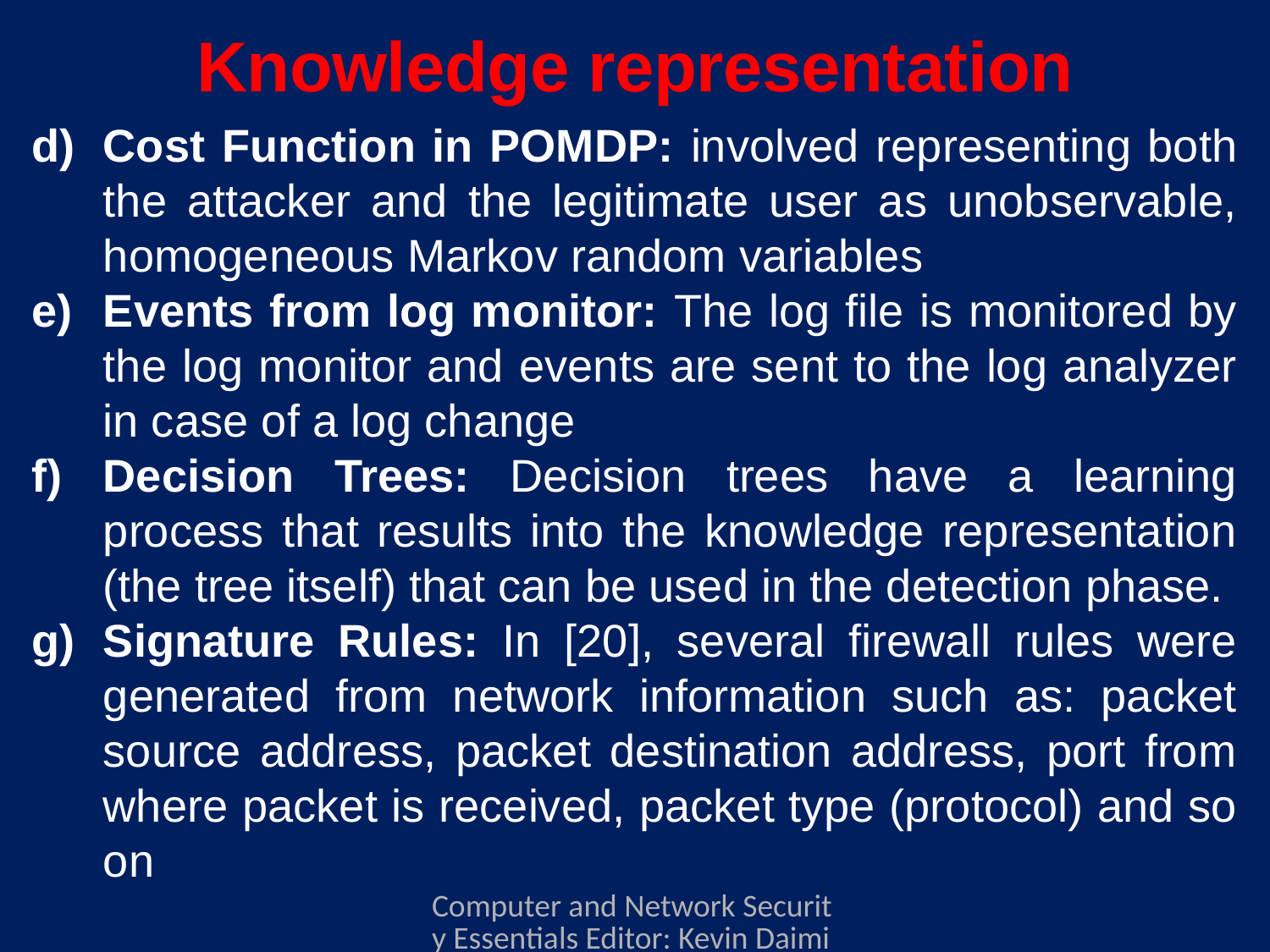

# Knowledge representation
Cost Function in POMDP: involved representing both the attacker and the legitimate user as unobservable, homogeneous Markov random variables
Events from log monitor: The log file is monitored by the log monitor and events are sent to the log analyzer in case of a log change
Decision Trees: Decision trees have a learning process that results into the knowledge representation (the tree itself) that can be used in the detection phase.
Signature Rules: In [20], several firewall rules were generated from network information such as: packet source address, packet destination address, port from where packet is received, packet type (protocol) and so on
Computer and Network Security Essentials Editor: Kevin Daimi Associate Editors: Guillermo Francia, Levent Ertaul, Luis H. Encinas, Eman El-Sheikh Published by Springer